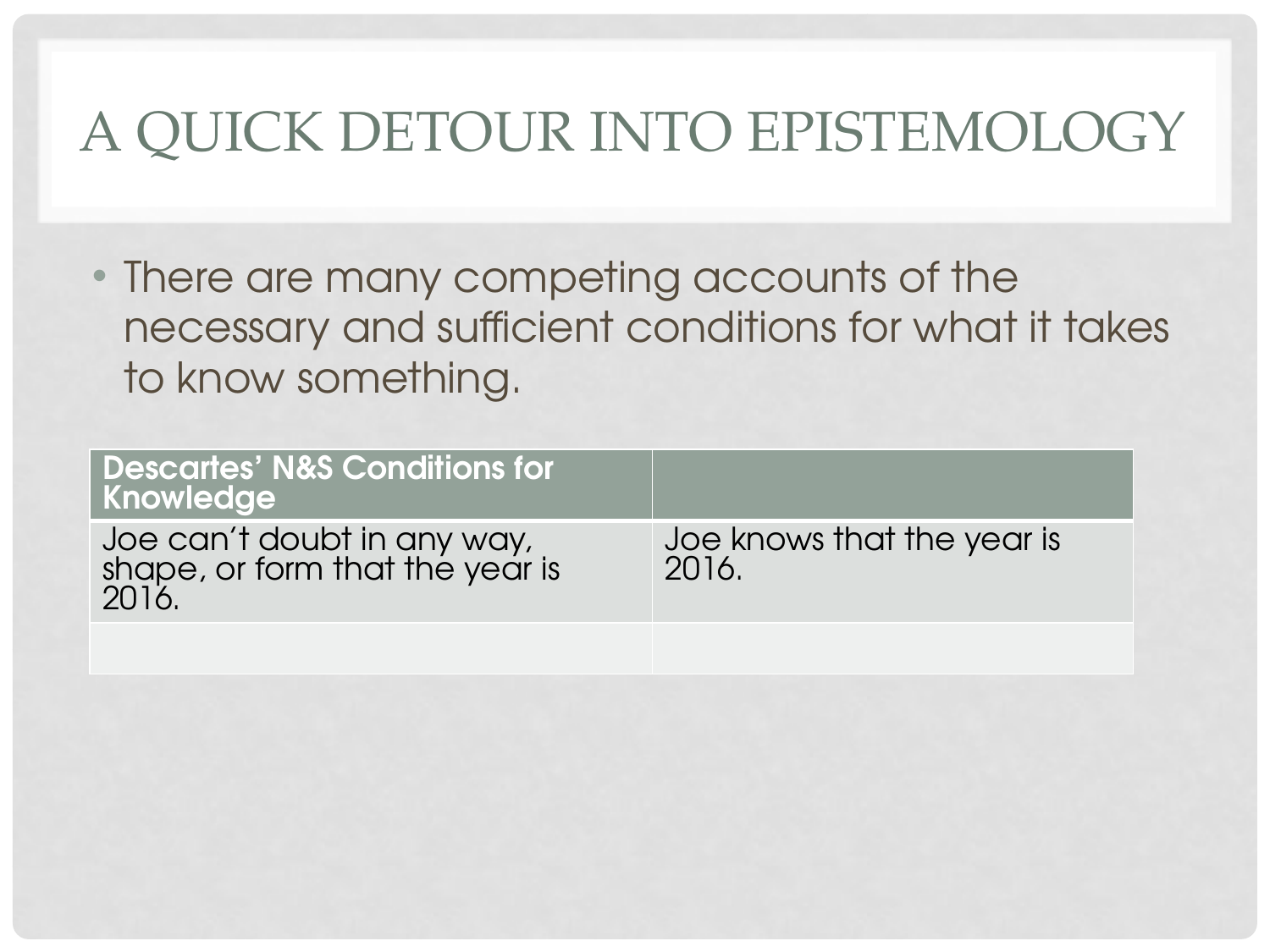

# A quick detour into epistemology
There are many competing accounts of the necessary and sufficient conditions for what it takes to know something.
| Descartes’ N&S Conditions for Knowledge |  |
| --- | --- |
| Joe can’t doubt in any way, shape, or form that the year is 2016. | Joe knows that the year is 2016. |
|  |  |